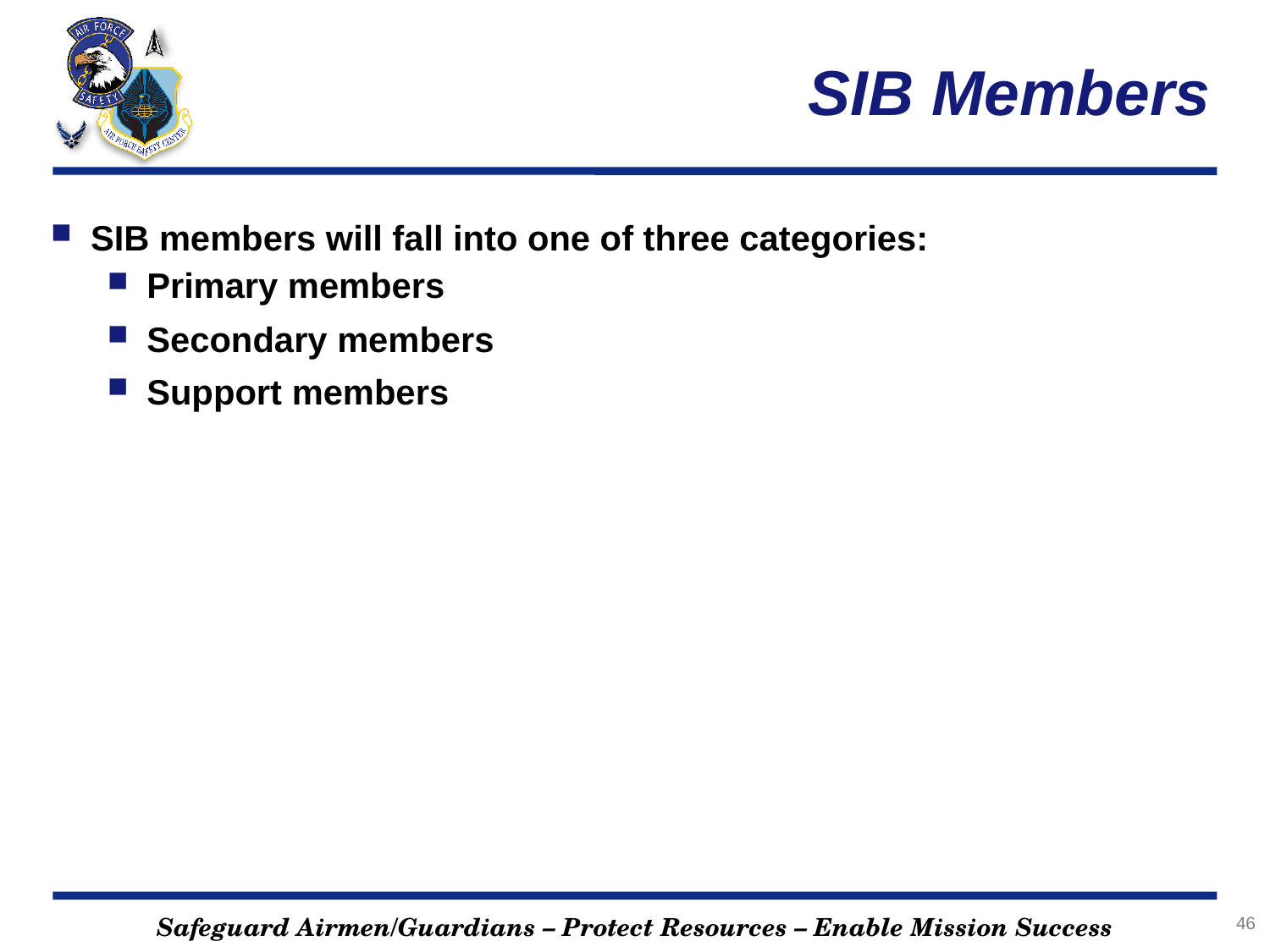

# SIB Members
SIB members will fall into one of three categories:
Primary members
Secondary members
Support members

46